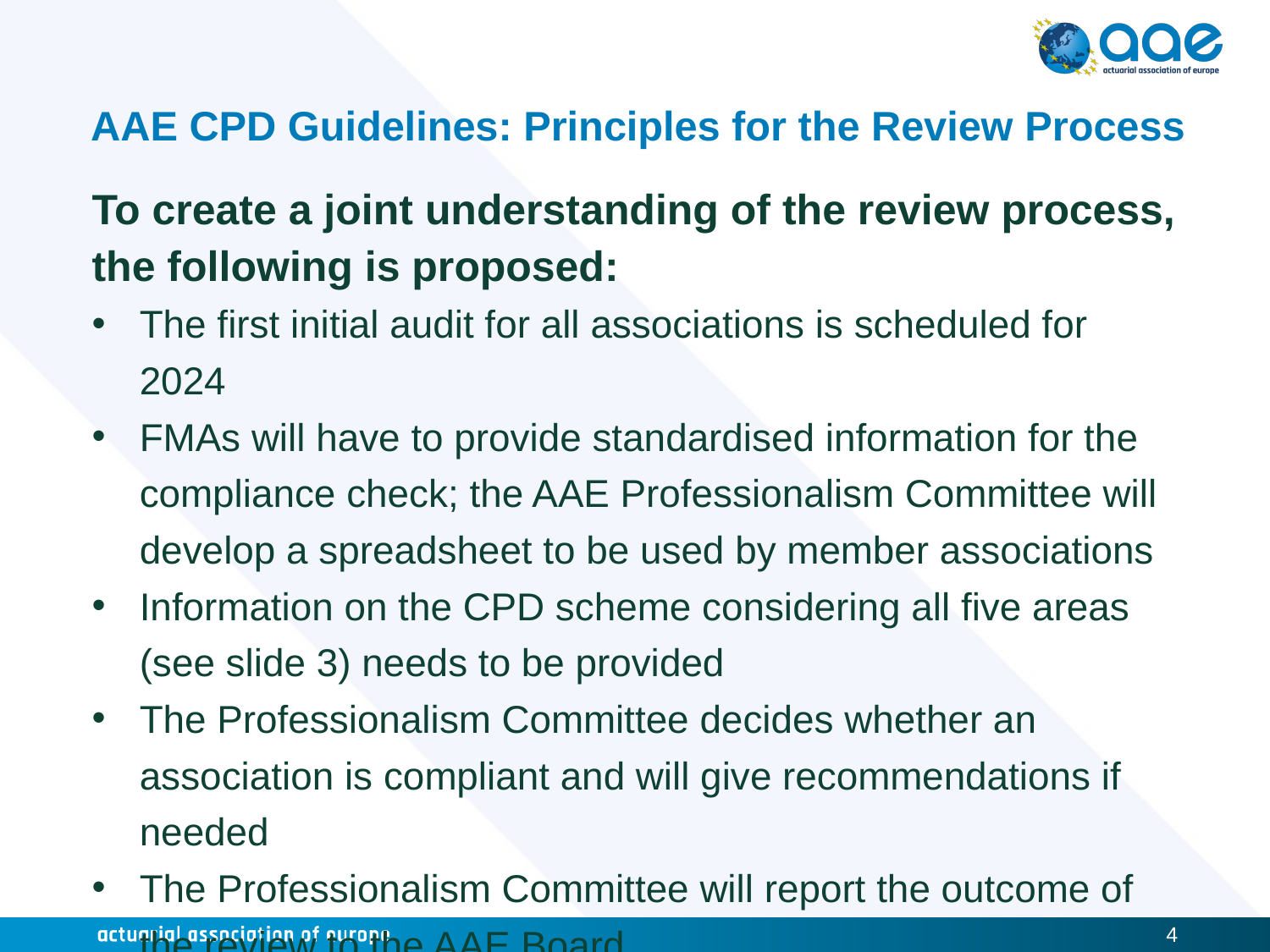

# AAE CPD Guidelines: Principles for the Review Process
To create a joint understanding of the review process, the following is proposed:
The first initial audit for all associations is scheduled for 2024
FMAs will have to provide standardised information for the compliance check; the AAE Professionalism Committee will develop a spreadsheet to be used by member associations
Information on the CPD scheme considering all five areas (see slide 3) needs to be provided
The Professionalism Committee decides whether an association is compliant and will give recommendations if needed
The Professionalism Committee will report the outcome of the review to the AAE Board
4